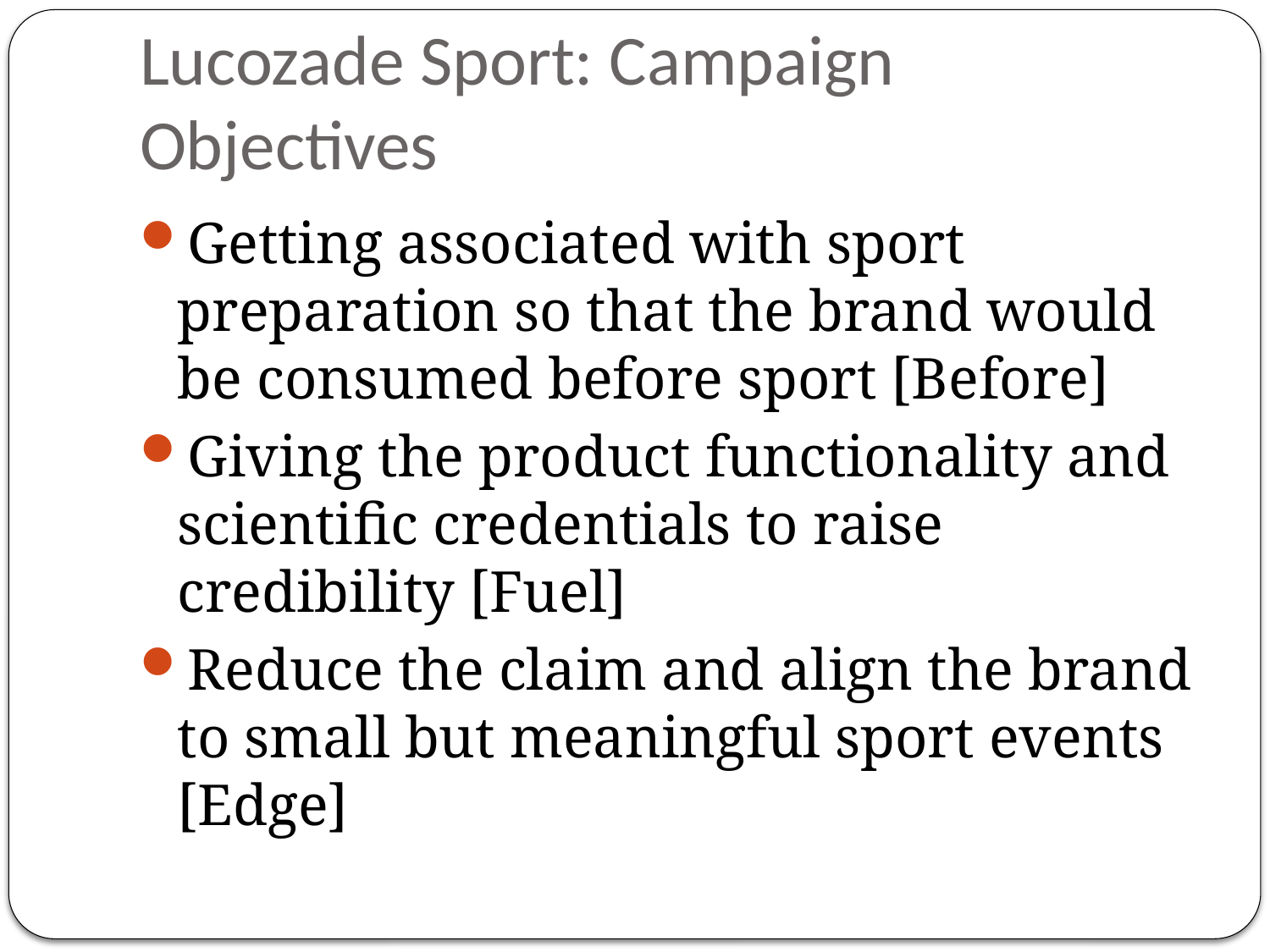

# Lucozade Sport: Campaign Objectives
Getting associated with sport preparation so that the brand would be consumed before sport [Before]
Giving the product functionality and scientific credentials to raise credibility [Fuel]
Reduce the claim and align the brand to small but meaningful sport events [Edge]